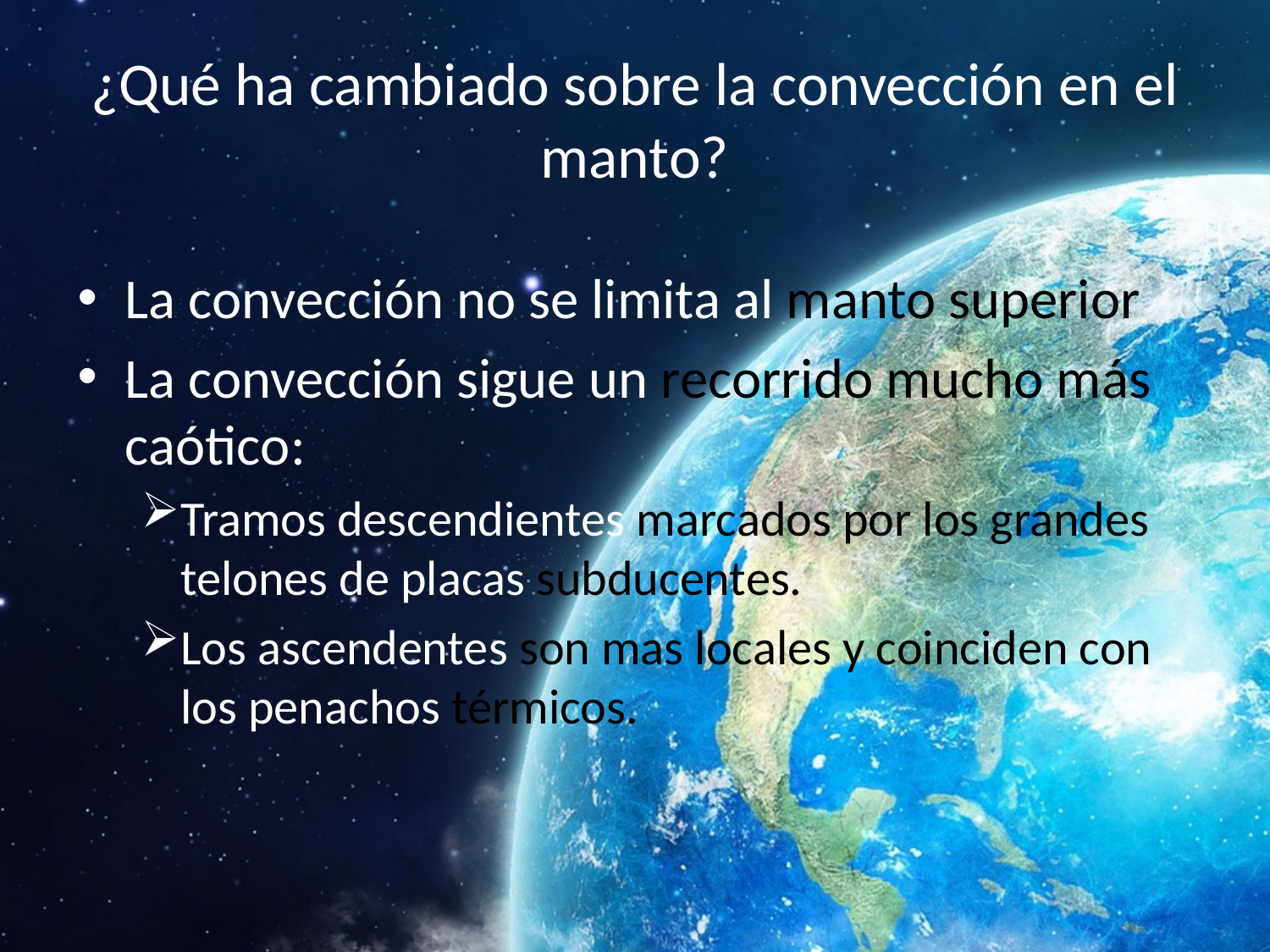

# ¿Qué ha cambiado sobre la convección en el manto?
La convección no se limita al manto superior
La convección sigue un recorrido mucho más caótico:
Tramos descendientes marcados por los grandes telones de placas subducentes.
Los ascendentes son mas locales y coinciden con los penachos térmicos.